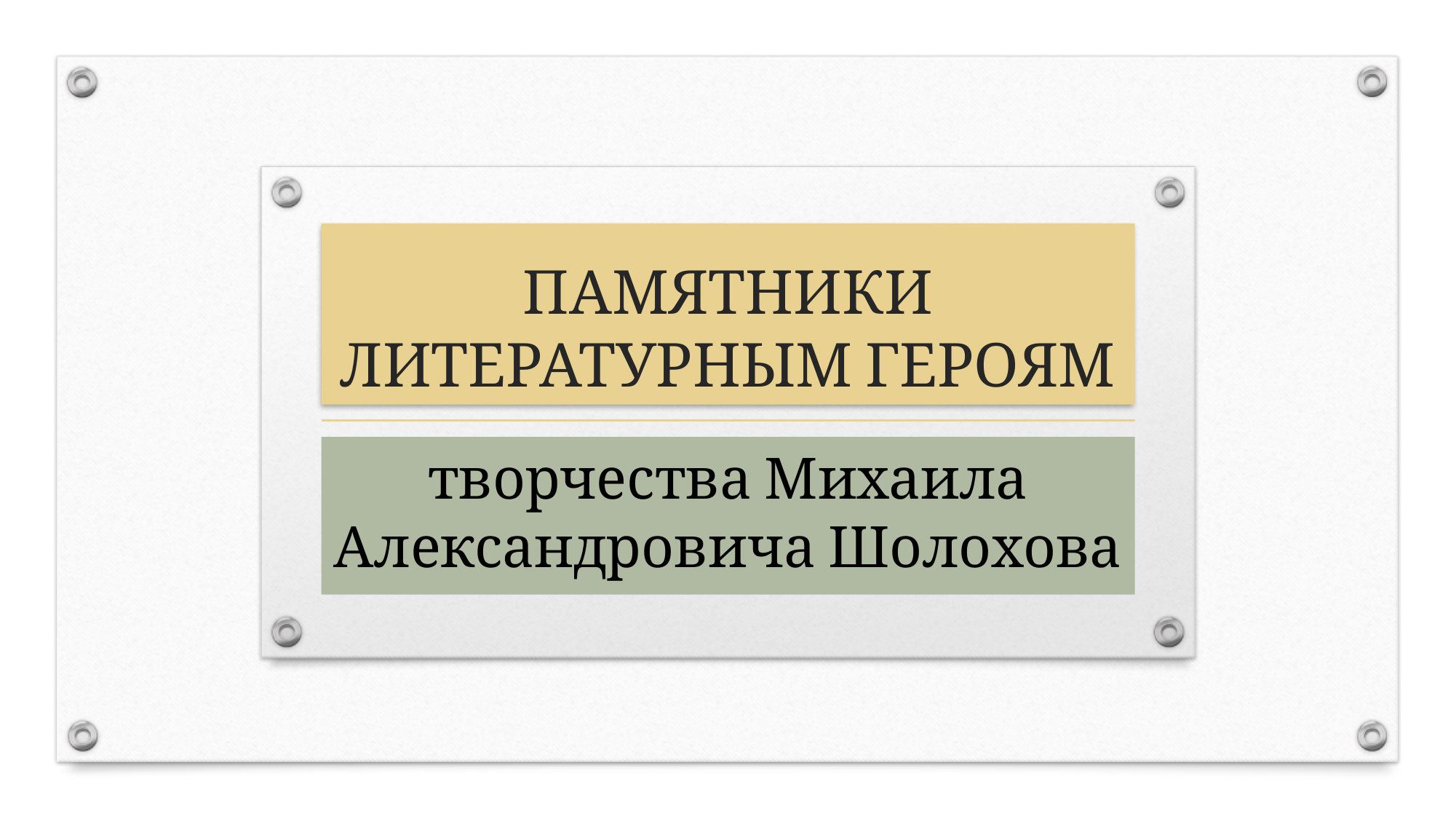

# ПАМЯТНИКИ ЛИТЕРАТУРНЫМ ГЕРОЯМ
творчества Михаила Александровича Шолохова